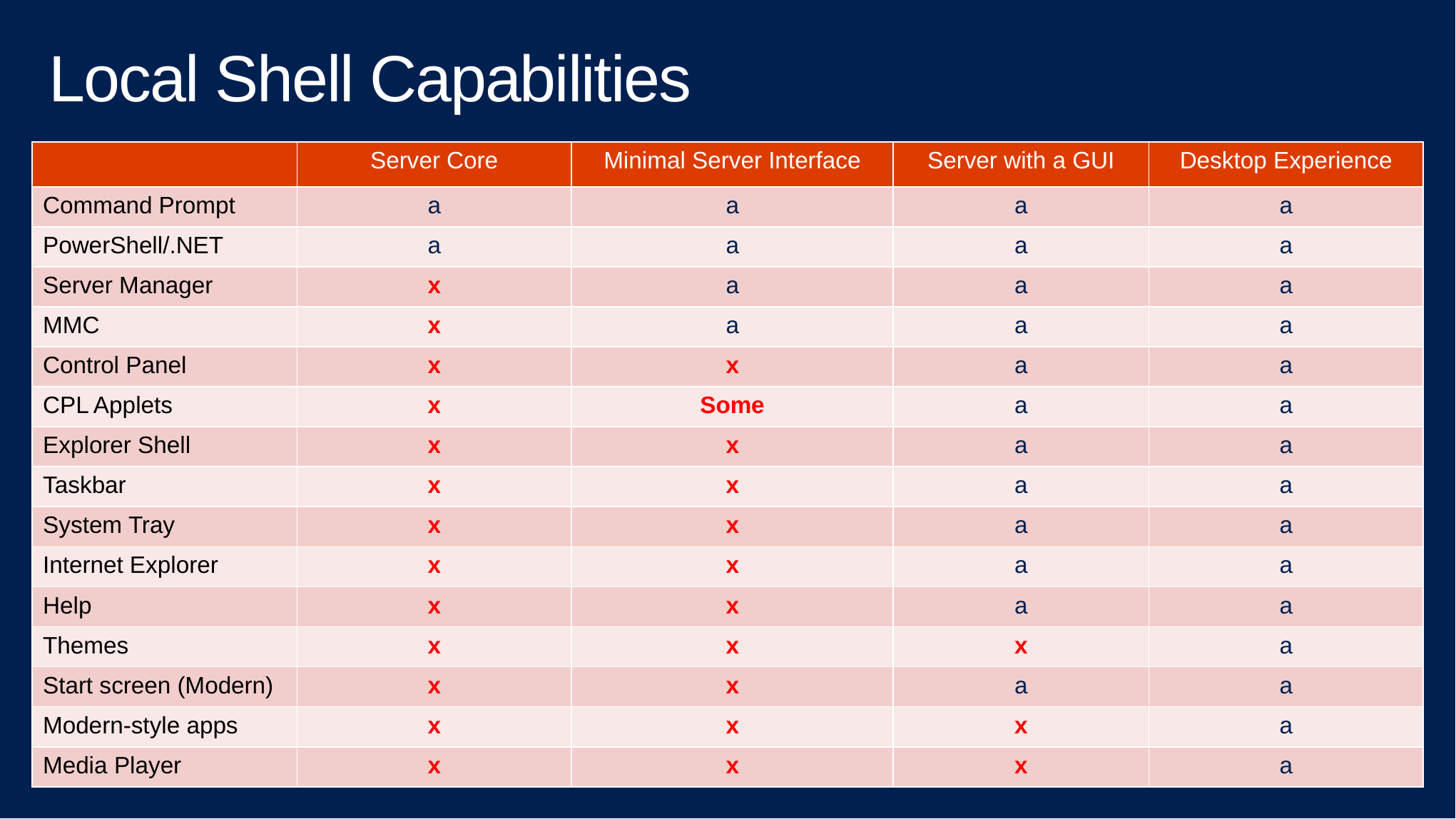

# Local Shell Capabilities
|  | Server Core | Minimal Server Interface | Server with a GUI | Desktop Experience |
| --- | --- | --- | --- | --- |
| Command Prompt | a | a | a | a |
| PowerShell/.NET | a | a | a | a |
| Server Manager | x | a | a | a |
| MMC | x | a | a | a |
| Control Panel | x | x | a | a |
| CPL Applets | x | Some | a | a |
| Explorer Shell | x | x | a | a |
| Taskbar | x | x | a | a |
| System Tray | x | x | a | a |
| Internet Explorer | x | x | a | a |
| Help | x | x | a | a |
| Themes | x | x | x | a |
| Start screen (Modern) | x | x | a | a |
| Modern-style apps | x | x | x | a |
| Media Player | x | x | x | a |